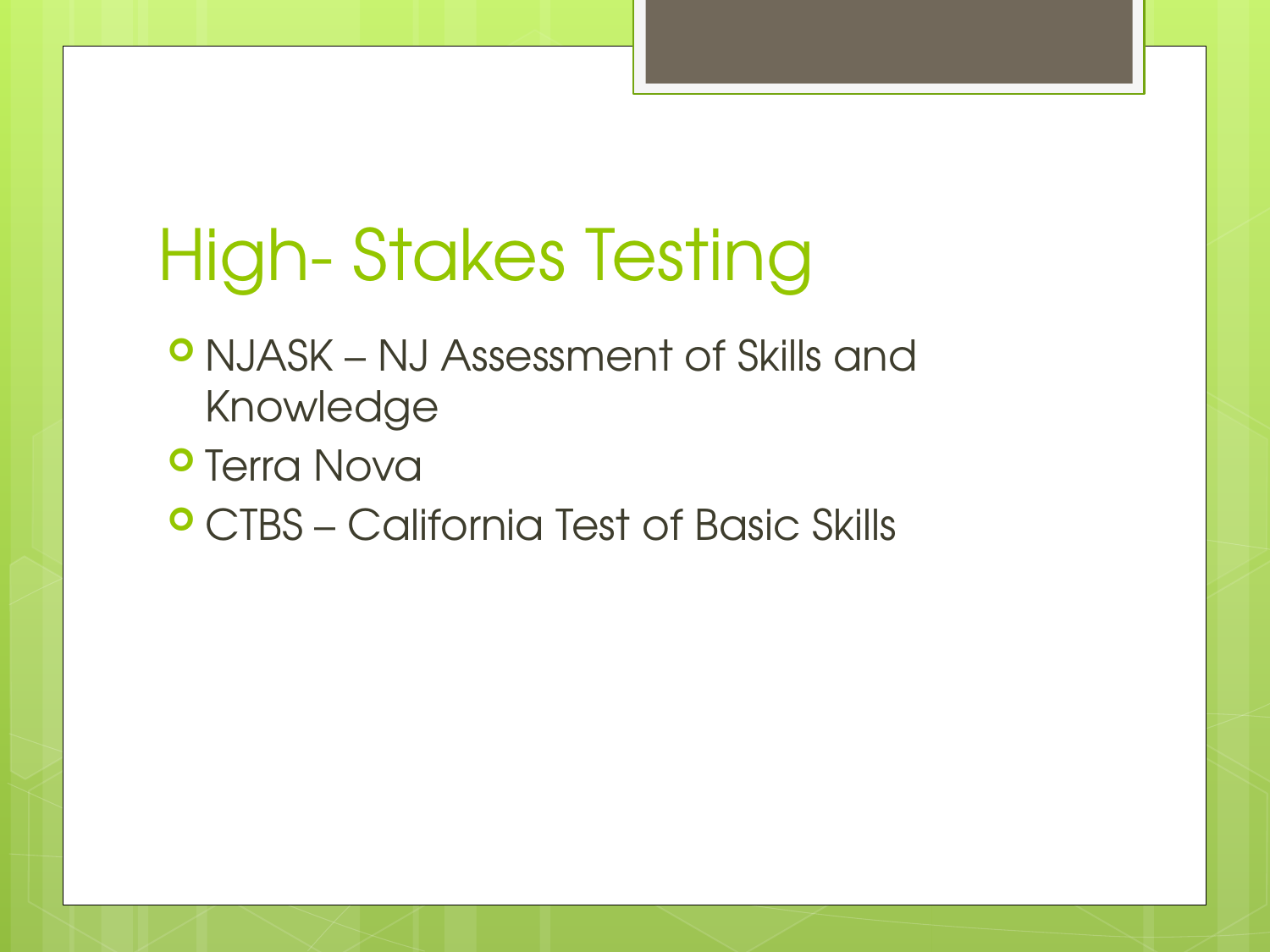

# High- Stakes Testing
NJASK – NJ Assessment of Skills and Knowledge
Terra Nova
CTBS – California Test of Basic Skills